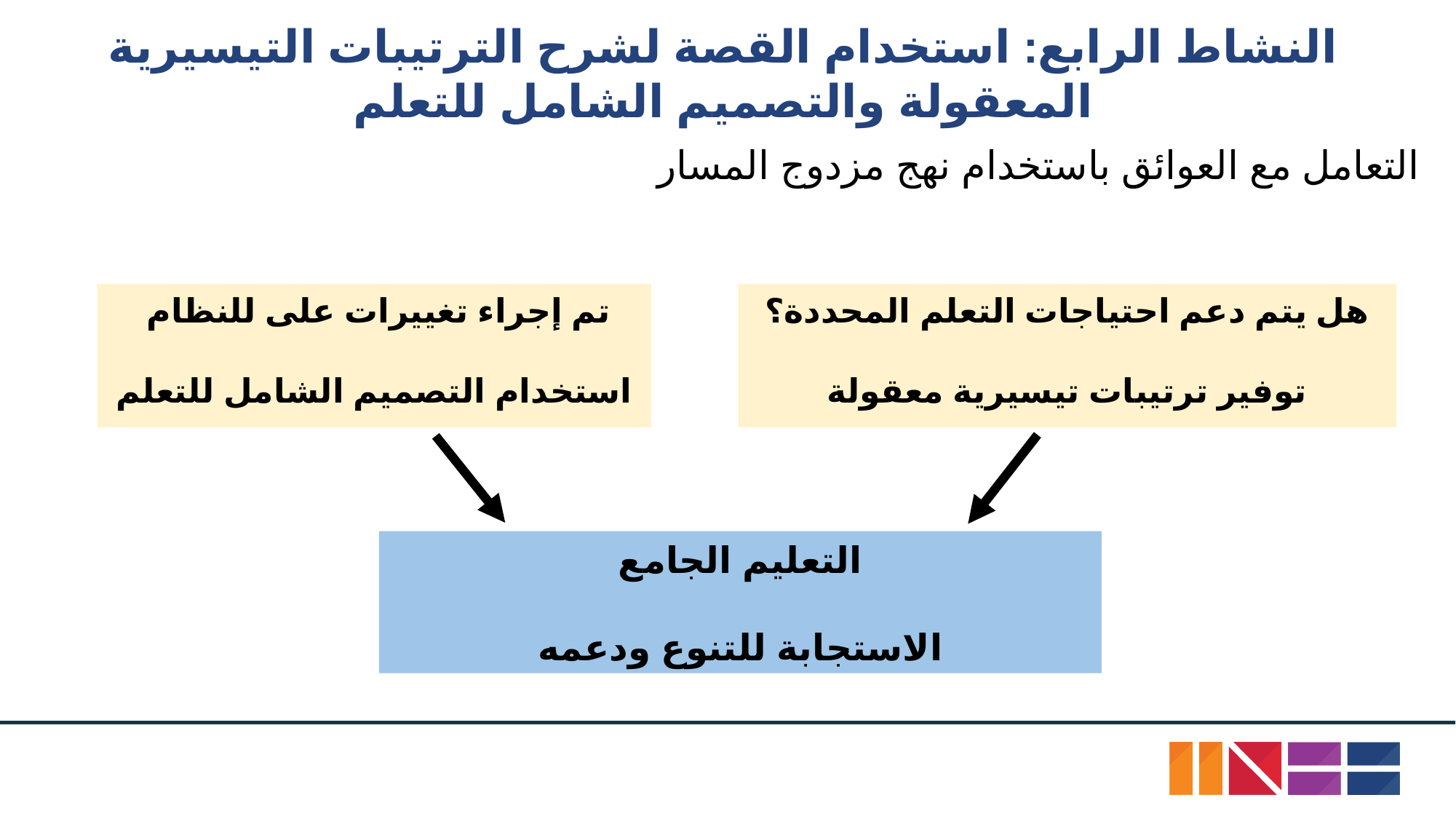

# النشاط الرابع: استخدام القصة لشرح الترتيبات التيسيرية المعقولة والتصميم الشامل للتعلم
التعامل مع العوائق باستخدام نهج مزدوج المسار
تم إجراء تغييرات على للنظام

استخدام التصميم الشامل للتعلم
هل يتم دعم احتياجات التعلم المحددة؟

توفير ترتيبات تيسيرية معقولة
التعليم الجامع

الاستجابة للتنوع ودعمه